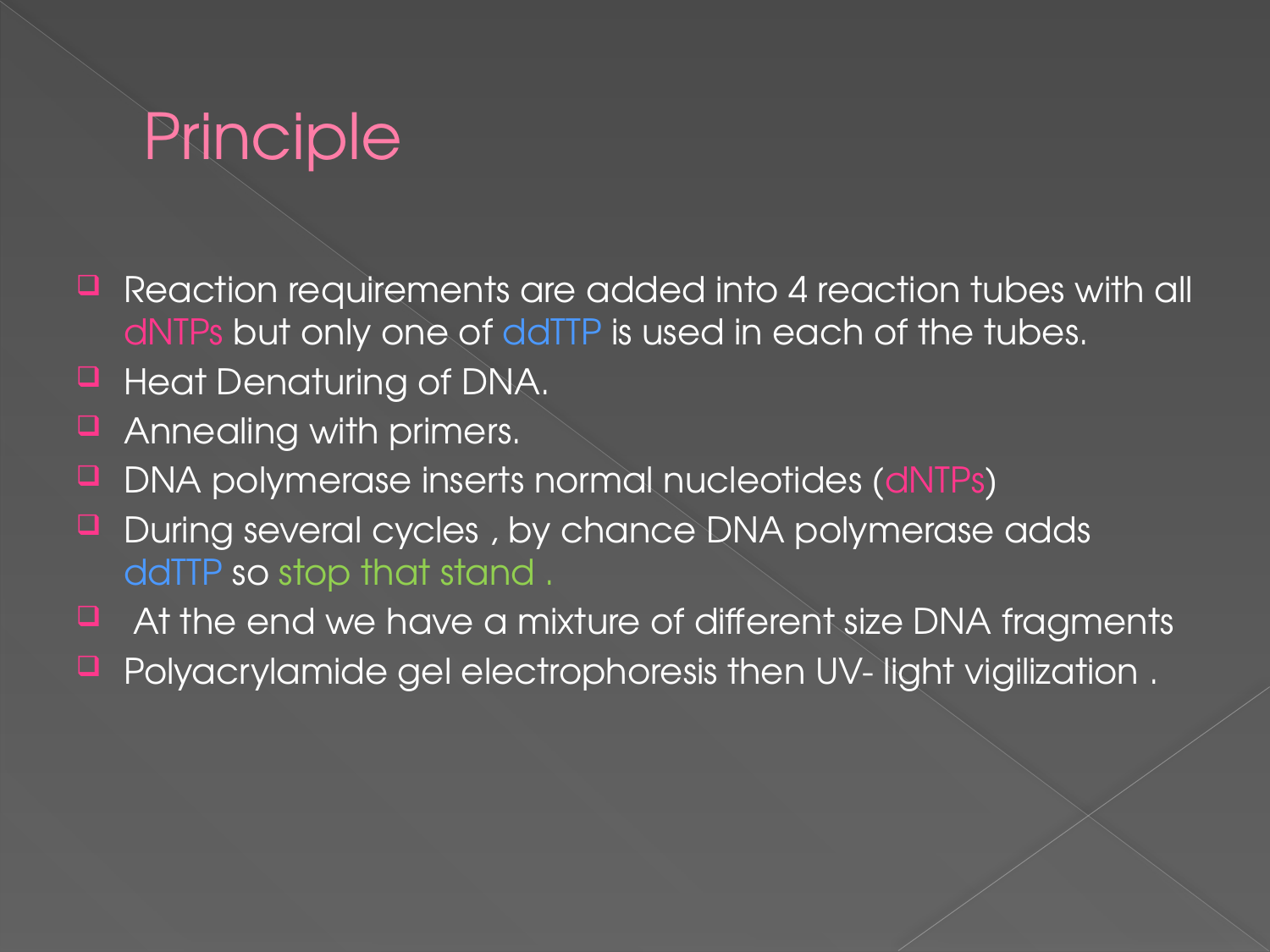

# Principle
Reaction requirements are added into 4 reaction tubes with all dNTPs but only one of ddTTP is used in each of the tubes.
Heat Denaturing of DNA.
Annealing with primers.
DNA polymerase inserts normal nucleotides (dNTPs)
During several cycles , by chance DNA polymerase adds ddTTP so stop that stand .
 At the end we have a mixture of different size DNA fragments
Polyacrylamide gel electrophoresis then UV- light vigilization .